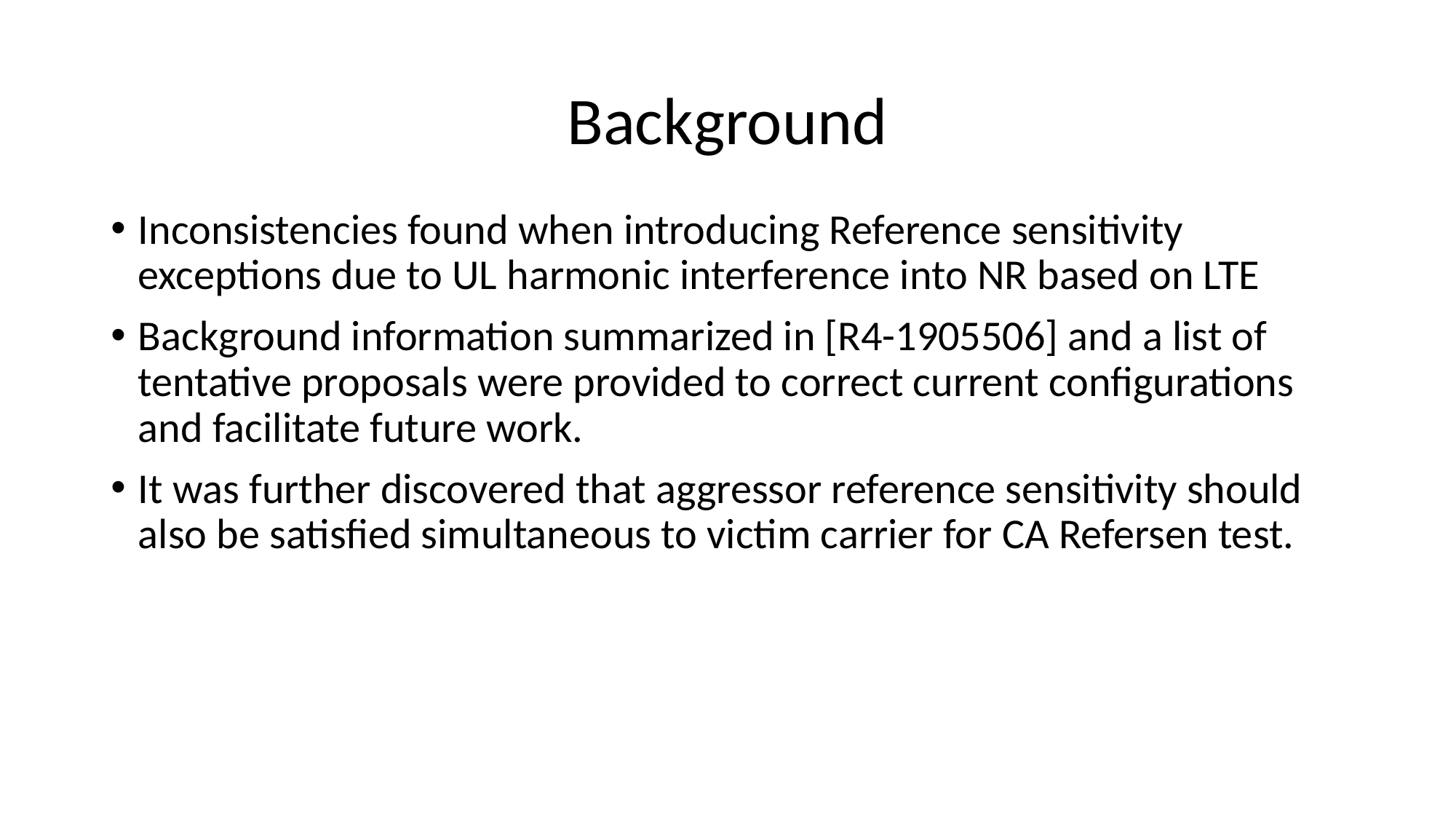

# Background
Inconsistencies found when introducing Reference sensitivity exceptions due to UL harmonic interference into NR based on LTE
Background information summarized in [R4-1905506] and a list of tentative proposals were provided to correct current configurations and facilitate future work.
It was further discovered that aggressor reference sensitivity should also be satisfied simultaneous to victim carrier for CA Refersen test.